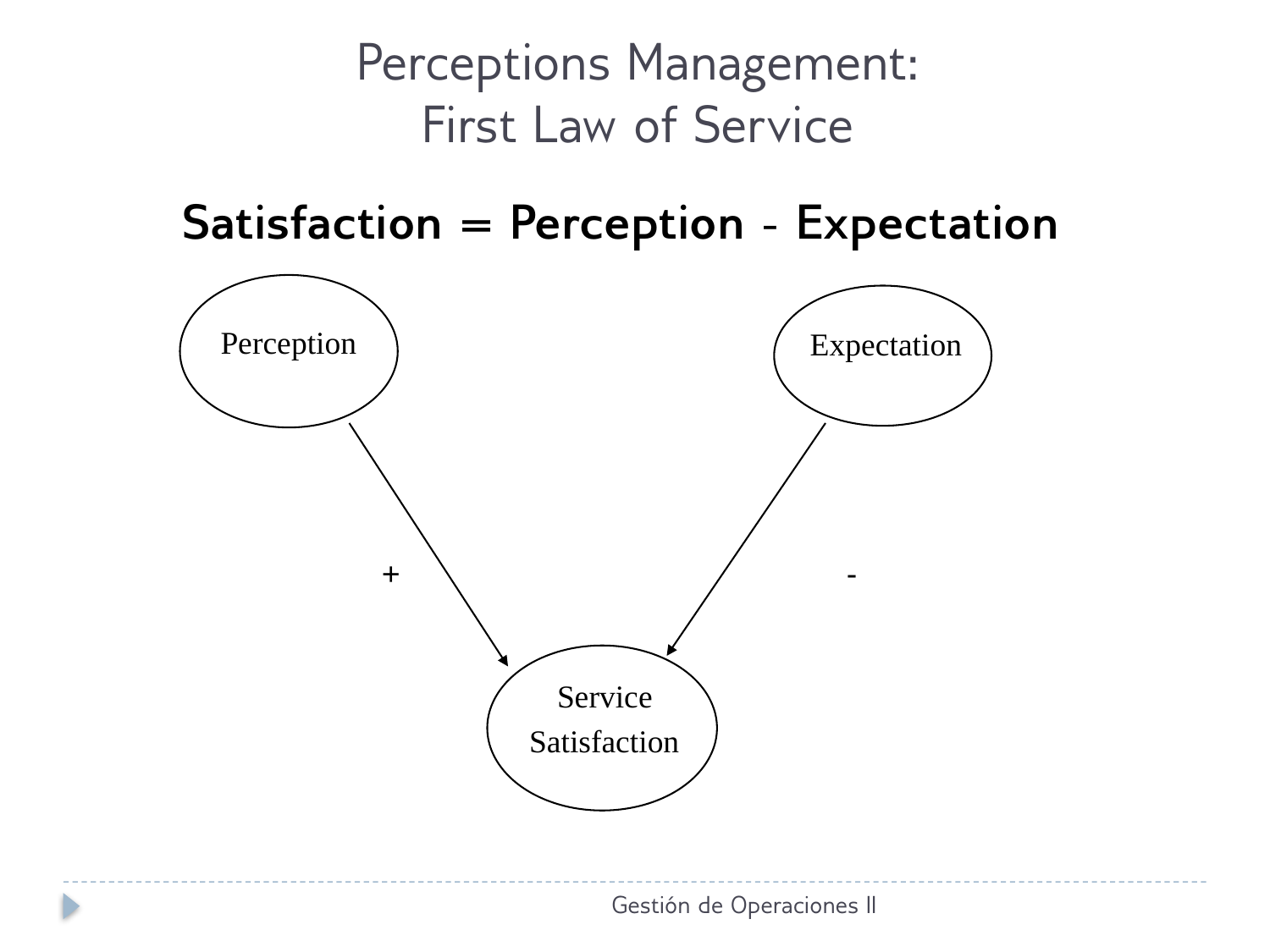

Perceptions Management:
First Law of Service
Satisfaction = Perception - Expectation

Perception

Expectation

+
-

Service

Satisfaction

Gestión de Operaciones II